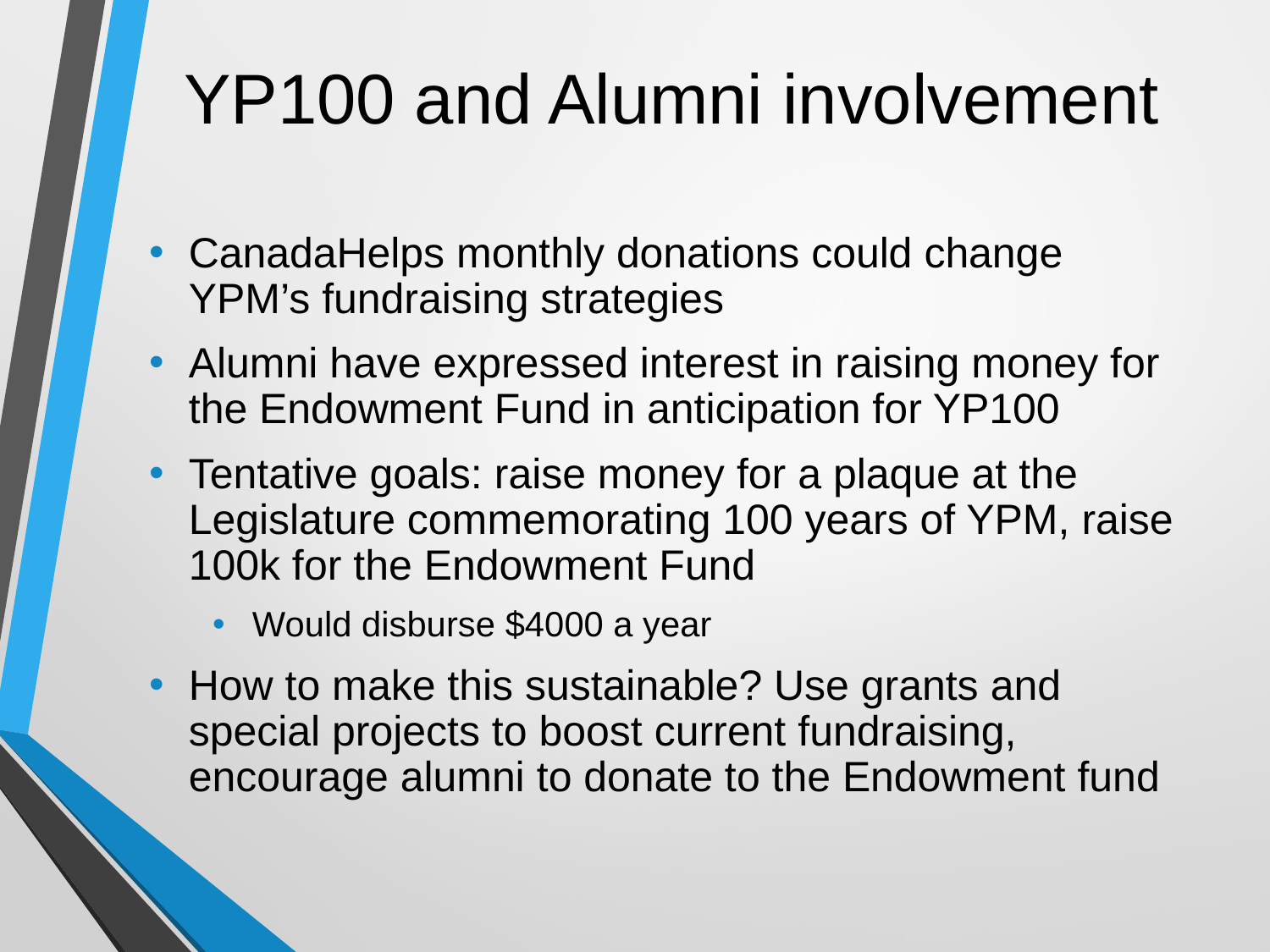

# YP100 and Alumni involvement
CanadaHelps monthly donations could change YPM’s fundraising strategies
Alumni have expressed interest in raising money for the Endowment Fund in anticipation for YP100
Tentative goals: raise money for a plaque at the Legislature commemorating 100 years of YPM, raise 100k for the Endowment Fund
Would disburse $4000 a year
How to make this sustainable? Use grants and special projects to boost current fundraising, encourage alumni to donate to the Endowment fund